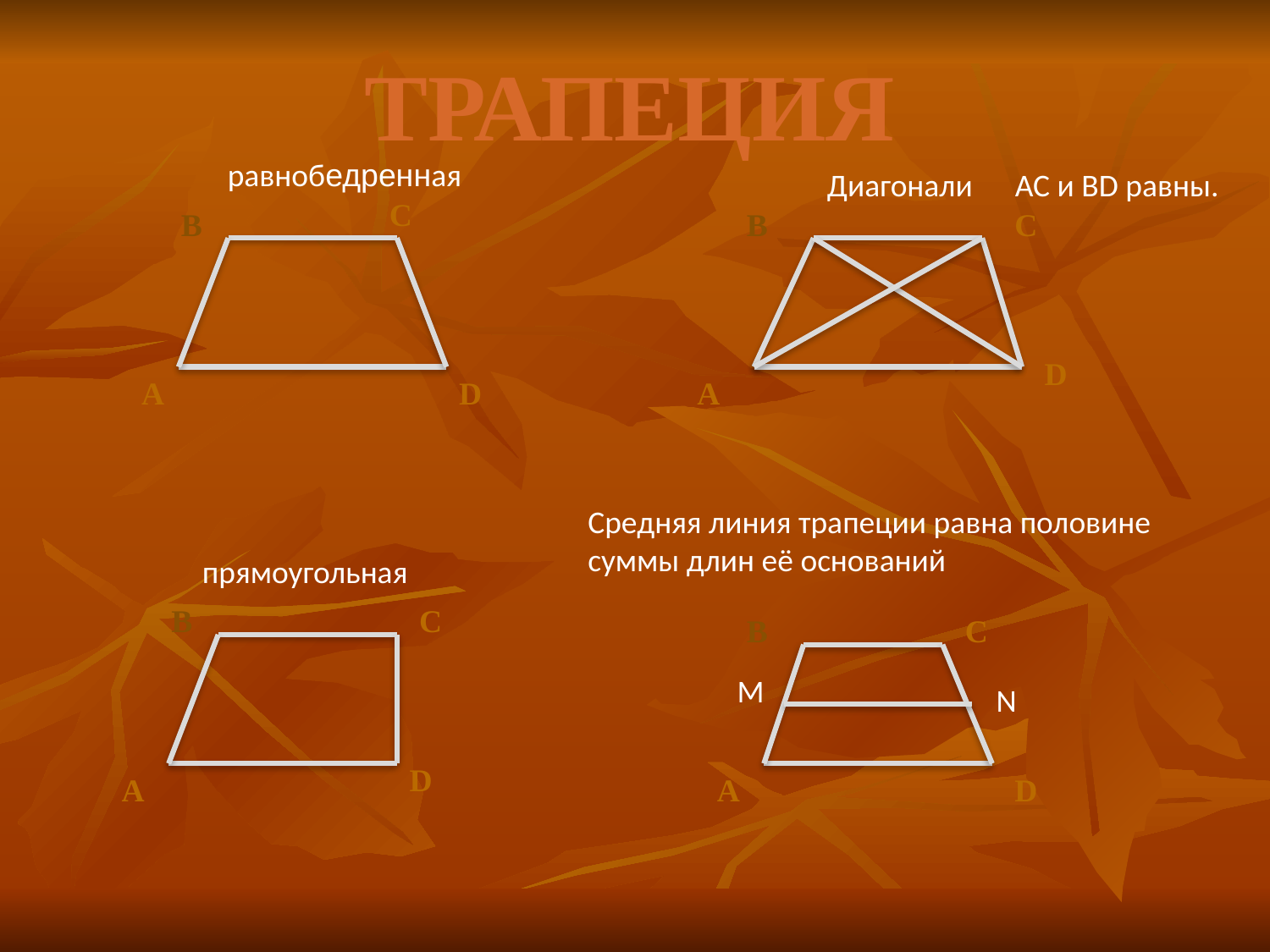

ТРАПЕЦИЯ
равнобедренная
Диагонали
AC и BD равны.
С
B
B
С
D
A
D
A
Средняя линия трапеции равна половине суммы длин её оснований
прямоугольная
B
С
B
С
М
N
D
A
A
D